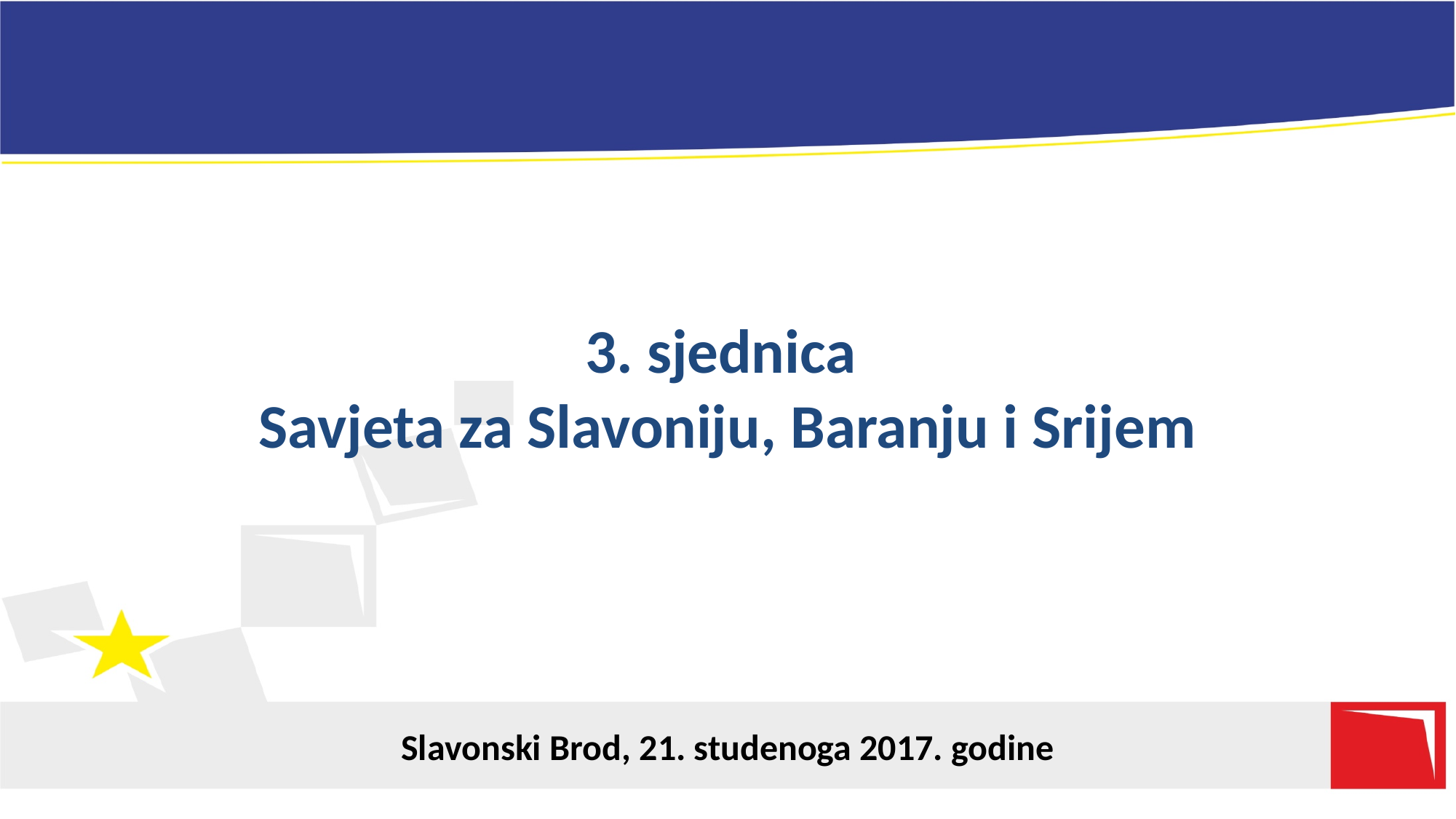

# 3. sjednica Savjeta za Slavoniju, Baranju i Srijem
Slavonski Brod, 21. studenoga 2017. godine